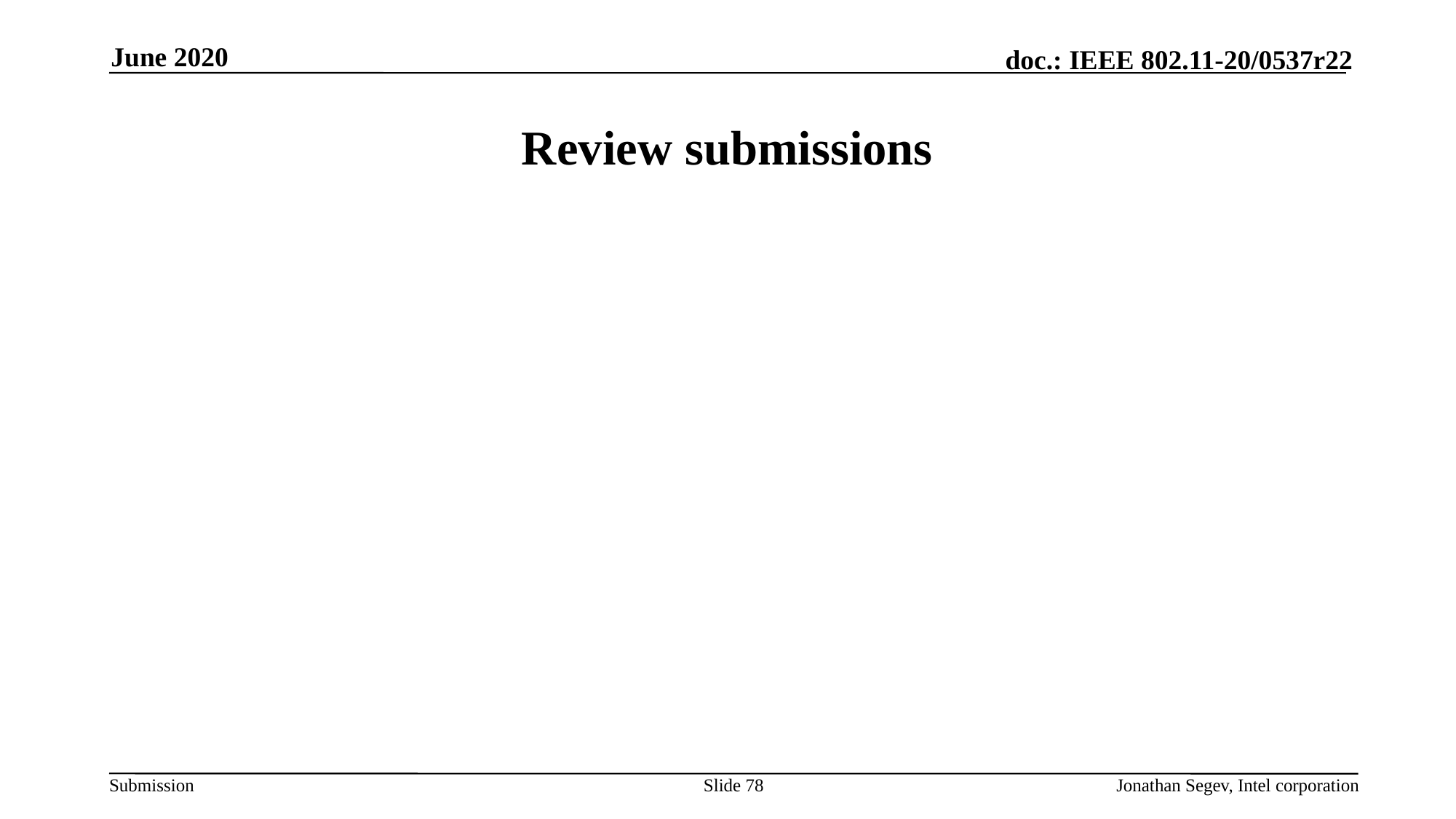

June 2020
# Review submissions

Slide 78
Jonathan Segev, Intel corporation